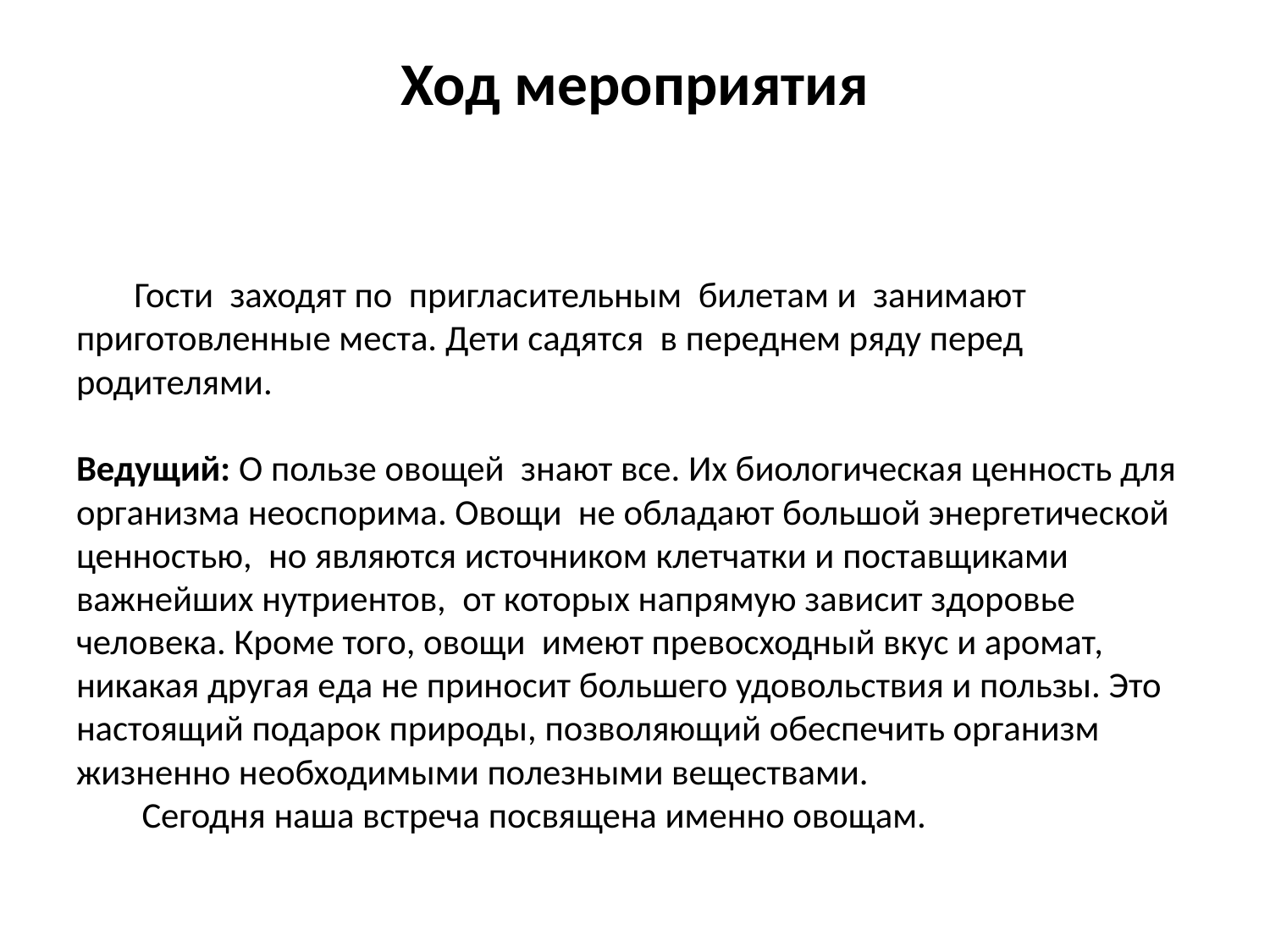

# Ход мероприятия
       Гости  заходят по  пригласительным  билетам и  занимают приготовленные места. Дети садятся  в переднем ряду перед родителями.
Ведущий: О пользе овощей  знают все. Их биологическая ценность для организма неоспорима. Овощи  не обладают большой энергетической ценностью,  но являются источником клетчатки и поставщиками  важнейших нутриентов,  от которых напрямую зависит здоровье человека. Кроме того, овощи  имеют превосходный вкус и аромат, никакая другая еда не приносит большего удовольствия и пользы. Это настоящий подарок природы, позволяющий обеспечить организм жизненно необходимыми полезными веществами.
        Сегодня наша встреча посвящена именно овощам.